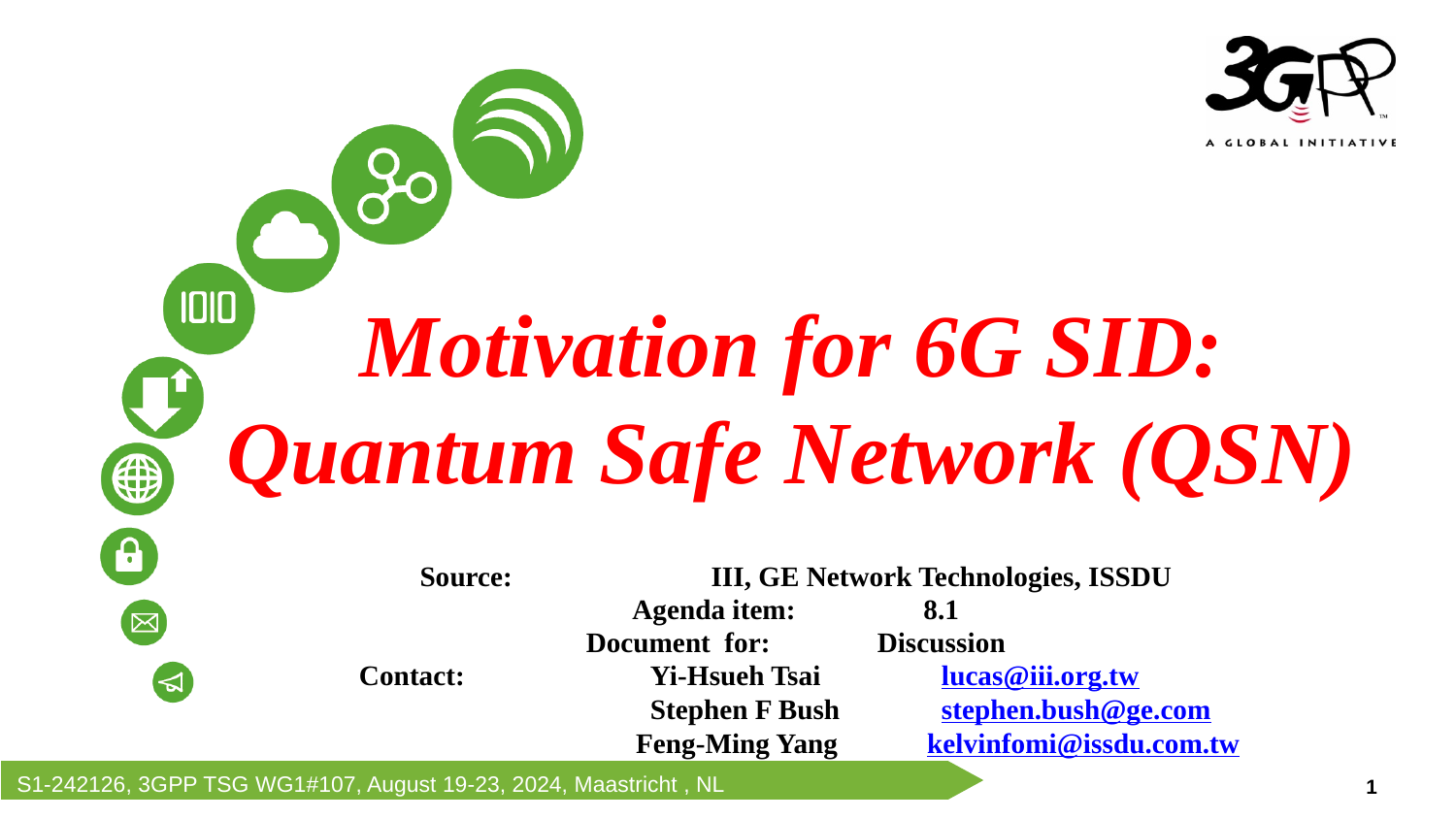

Motivation for 6G SID: Quantum Safe Network (QSN)
Source: 		III, GE Network Technologies, ISSDU
Agenda item: 	8.1
Document  for:	Discussion
Contact:		Yi-Hsueh Tsai	lucas@iii.org.tw			Stephen F Bush	stephen.bush@ge.com			Feng-Ming Yang	kelvinfomi@issdu.com.tw

S1-242126, 3GPP TSG WG1#107, August 19-23, 2024, Maastricht , NL